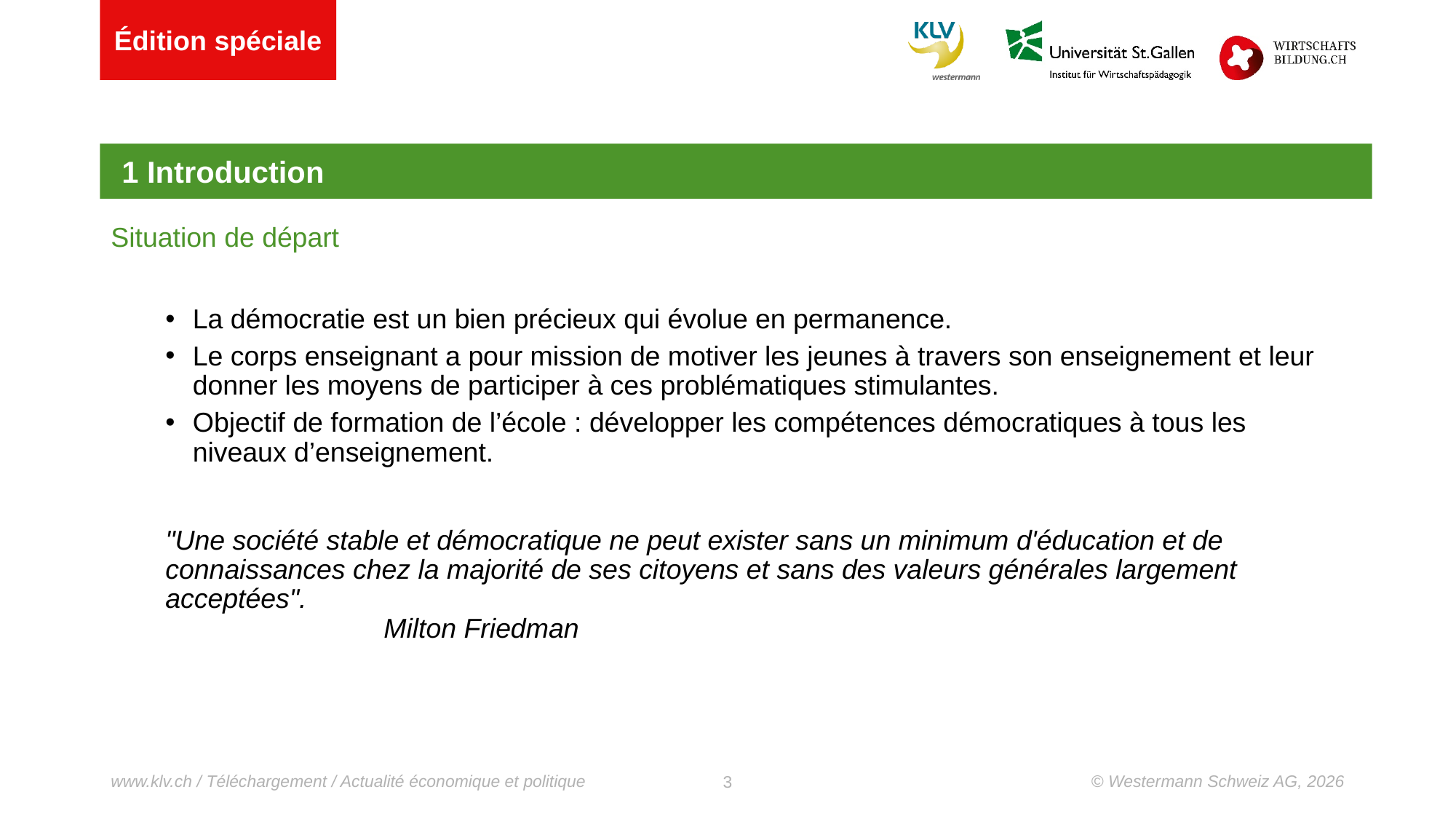

1 Introduction
Situation de départ

La démocratie est un bien précieux qui évolue en permanence.
Le corps enseignant a pour mission de motiver les jeunes à travers son enseignement et leur donner les moyens de participer à ces problématiques stimulantes.
Objectif de formation de l’école : développer les compétences démocratiques à tous les niveaux d’enseignement.

"Une société stable et démocratique ne peut exister sans un minimum d'éducation et de connaissances chez la majorité de ses citoyens et sans des valeurs générales largement acceptées".
		Milton Friedman

www.klv.ch / Téléchargement / Actualité économique et politique
© Westermann Schweiz AG, 2026
3